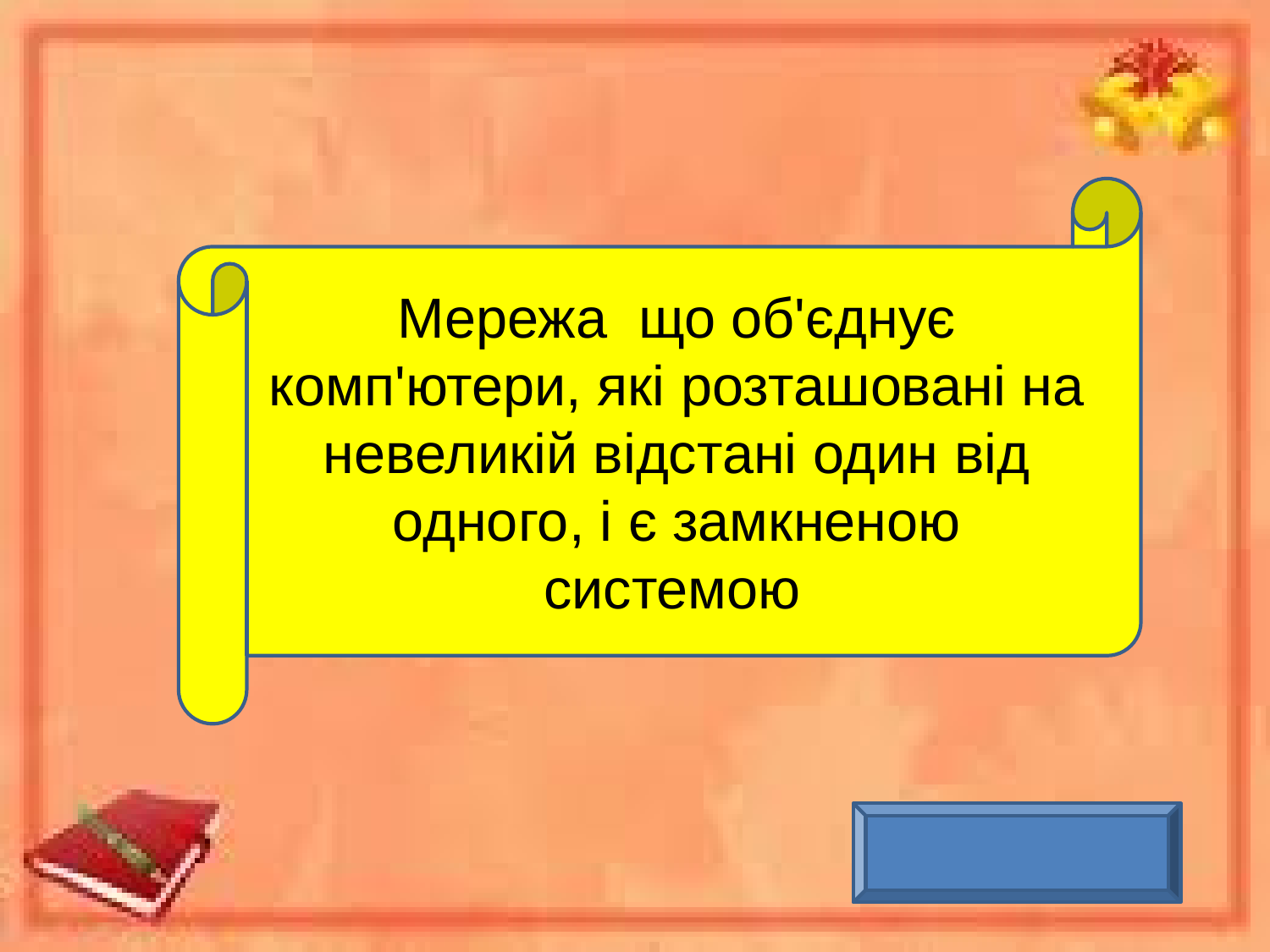

Мережа  що об'єднує комп'ютери, які розташовані на невеликій відстані один від одного, і є замкненою системою